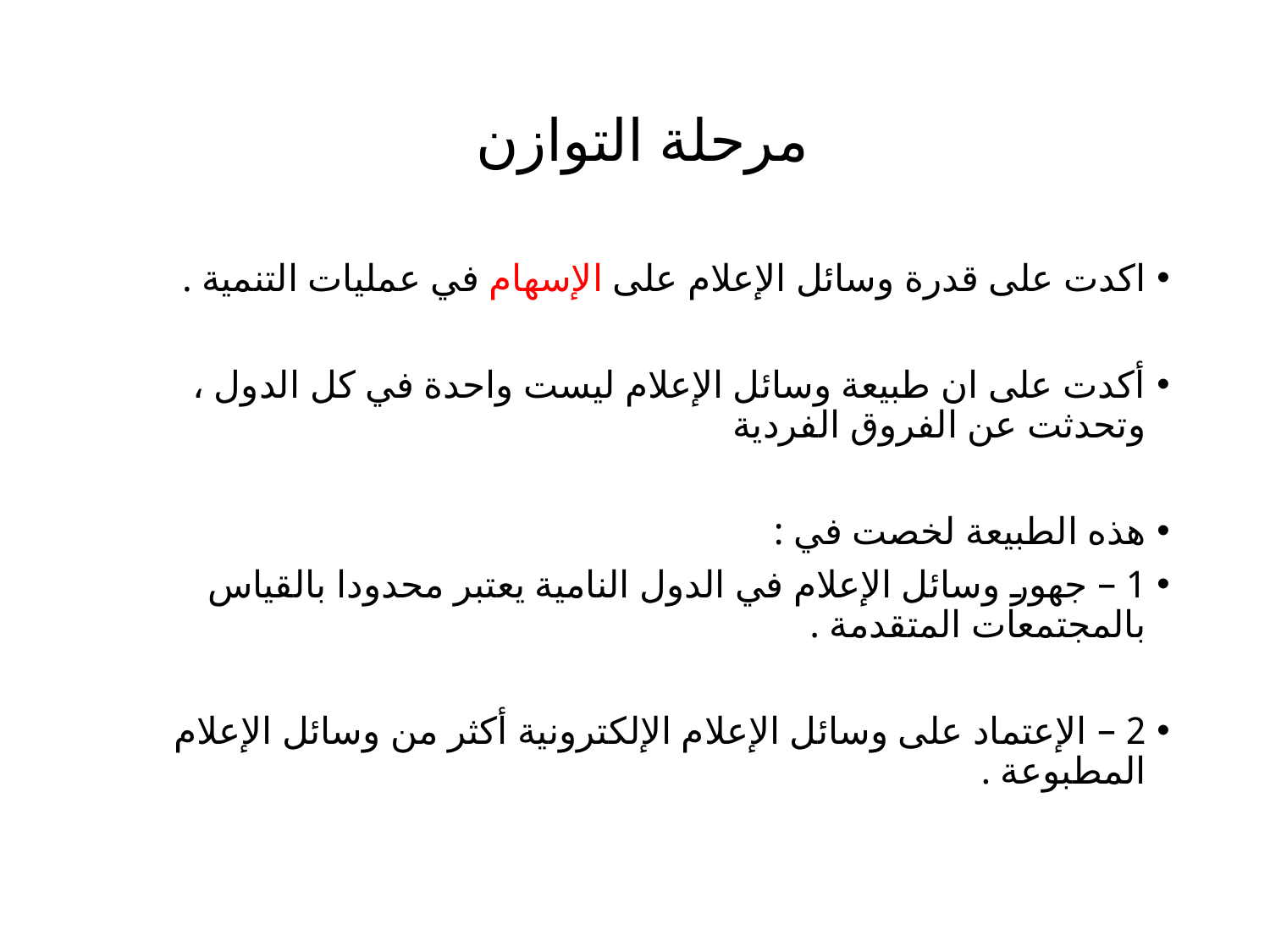

# مرحلة التوازن
اكدت على قدرة وسائل الإعلام على الإسهام في عمليات التنمية .

أكدت على ان طبيعة وسائل الإعلام ليست واحدة في كل الدول ، وتحدثت عن الفروق الفردية

هذه الطبيعة لخصت في :
1 – جهور وسائل الإعلام في الدول النامية يعتبر محدودا بالقياس بالمجتمعات المتقدمة .

2 – الإعتماد على وسائل الإعلام الإلكترونية أكثر من وسائل الإعلام المطبوعة .